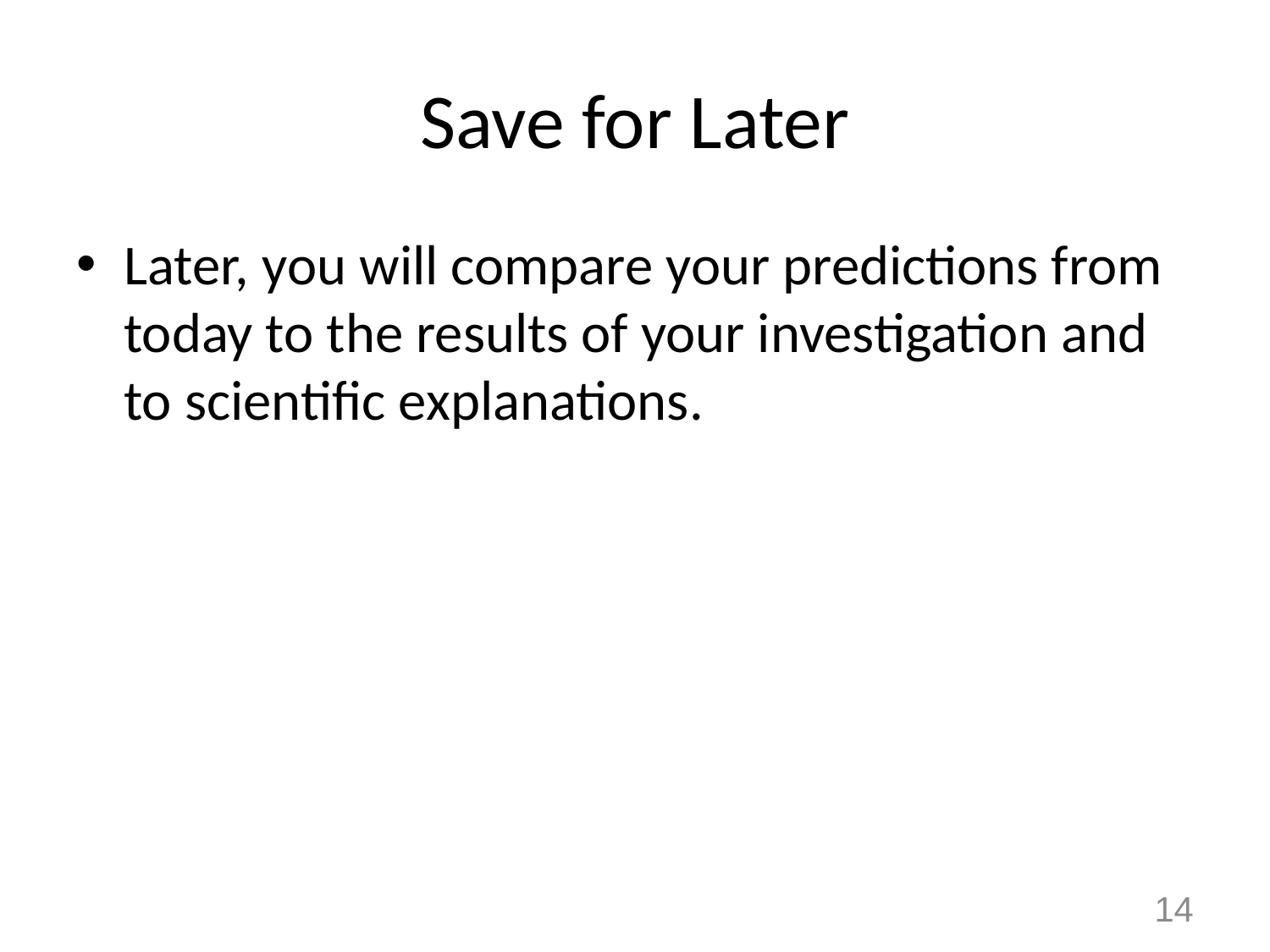

# Save for Later
Later, you will compare your predictions from today to the results of your investigation and to scientific explanations.

14